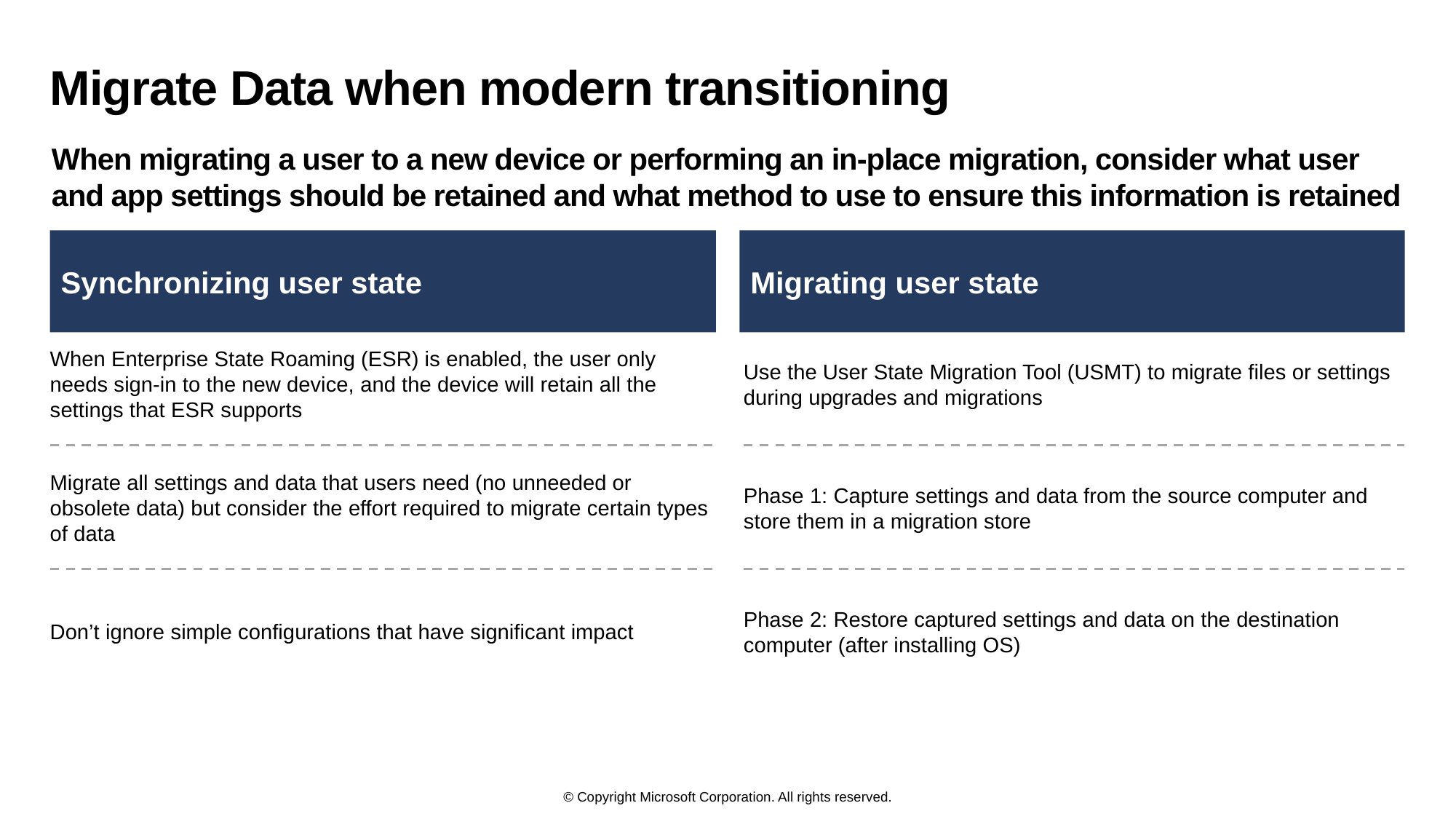

# Migrate Data when modern transitioning
When migrating a user to a new device or performing an in-place migration, consider what user and app settings should be retained and what method to use to ensure this information is retained
Synchronizing user state
Migrating user state
When Enterprise State Roaming (ESR) is enabled, the user only needs sign-in to the new device, and the device will retain all the settings that ESR supports
Use the User State Migration Tool (USMT) to migrate files or settings during upgrades and migrations
Migrate all settings and data that users need (no unneeded or obsolete data) but consider the effort required to migrate certain types of data
Phase 1: Capture settings and data from the source computer and store them in a migration store
Don’t ignore simple configurations that have significant impact
Phase 2: Restore captured settings and data on the destination computer (after installing OS)